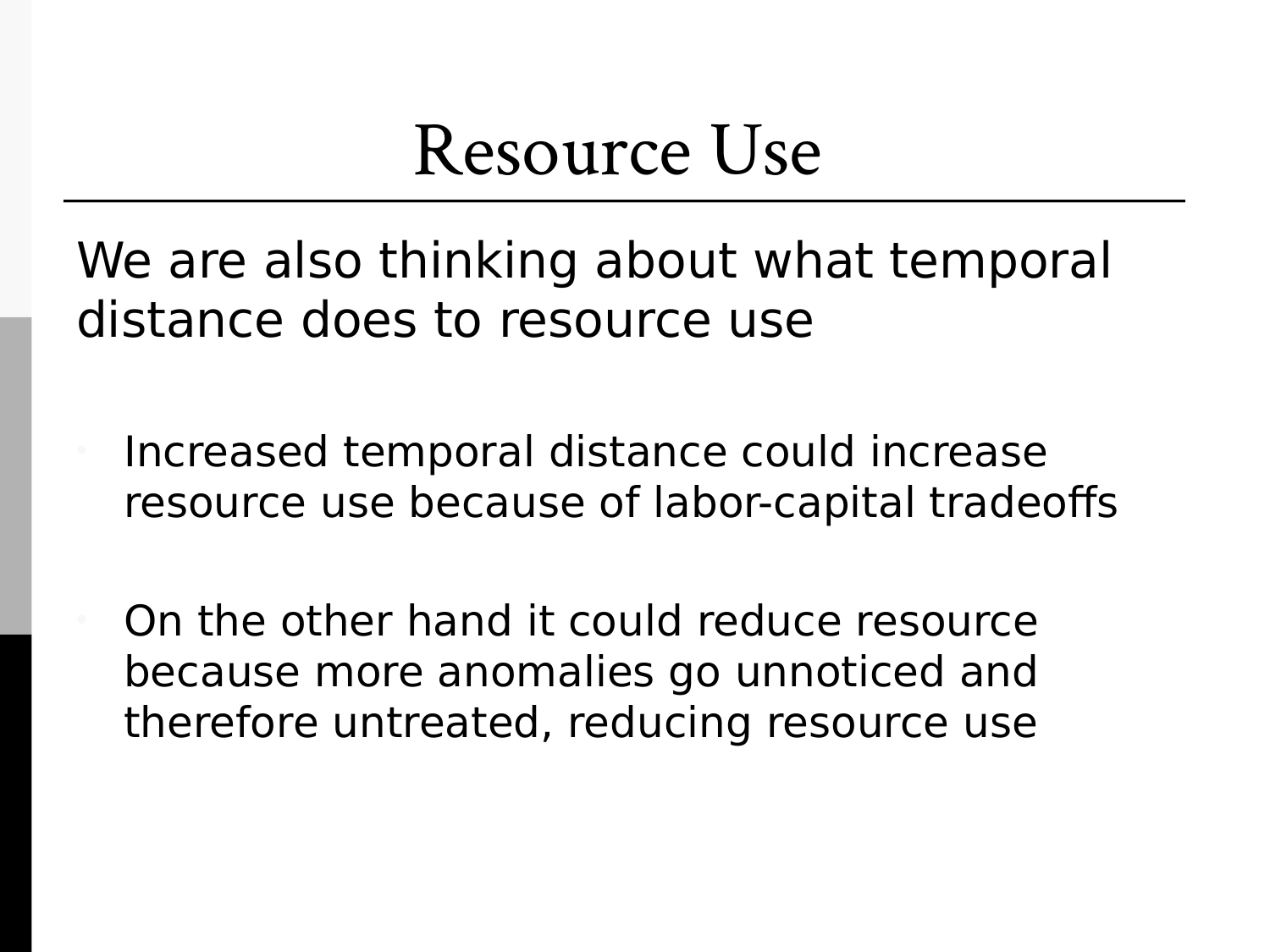

# Resource Use
We are also thinking about what temporal distance does to resource use

Increased temporal distance could increase resource use because of labor-capital tradeoffs

On the other hand it could reduce resource because more anomalies go unnoticed and therefore untreated, reducing resource use